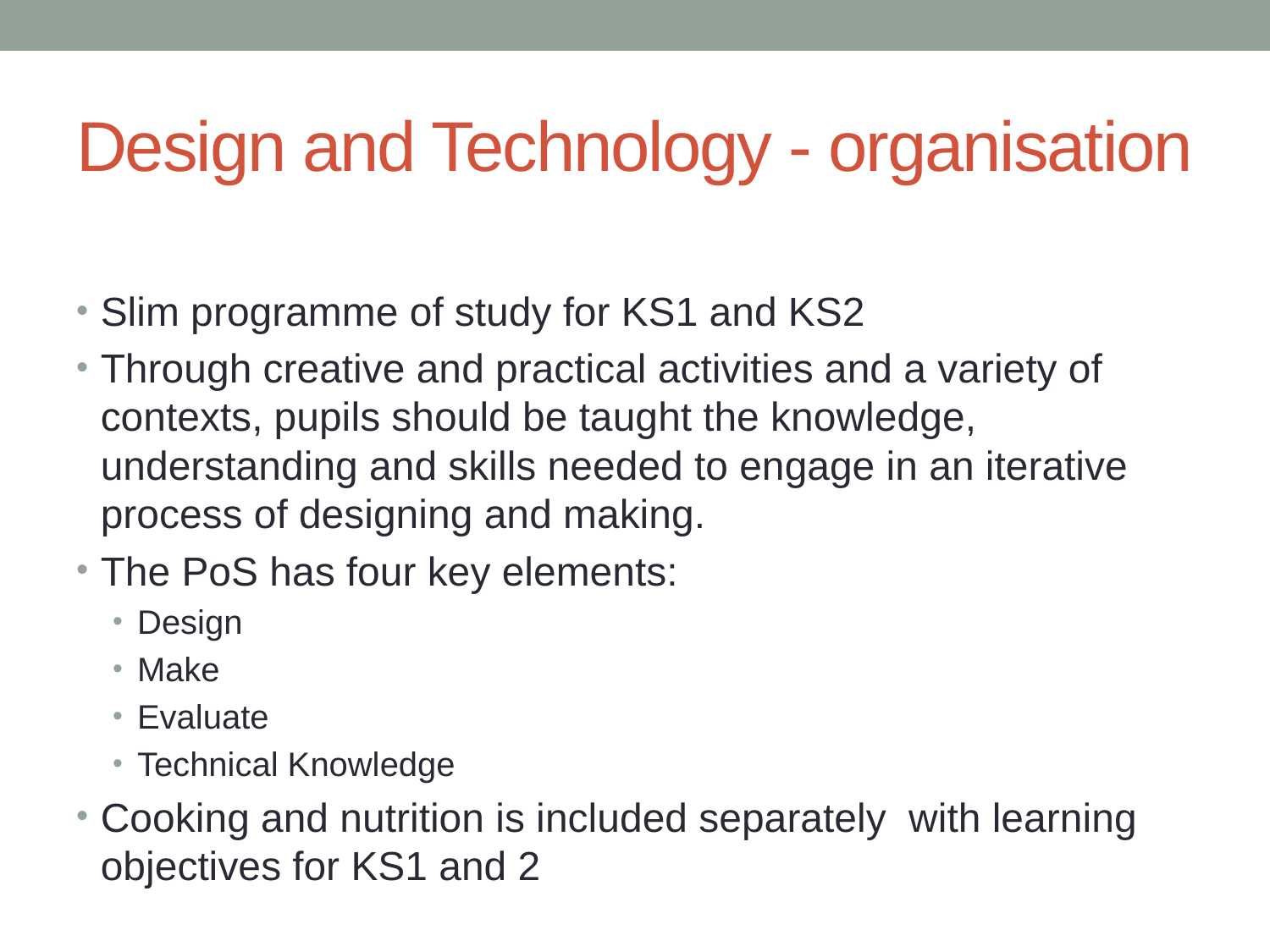

# Design and Technology - organisation

Slim programme of study for KS1 and KS2
Through creative and practical activities and a variety of contexts, pupils should be taught the knowledge, understanding and skills needed to engage in an iterative process of designing and making.
The PoS has four key elements:
Design
Make
Evaluate
Technical Knowledge
Cooking and nutrition is included separately  with learning objectives for KS1 and 2